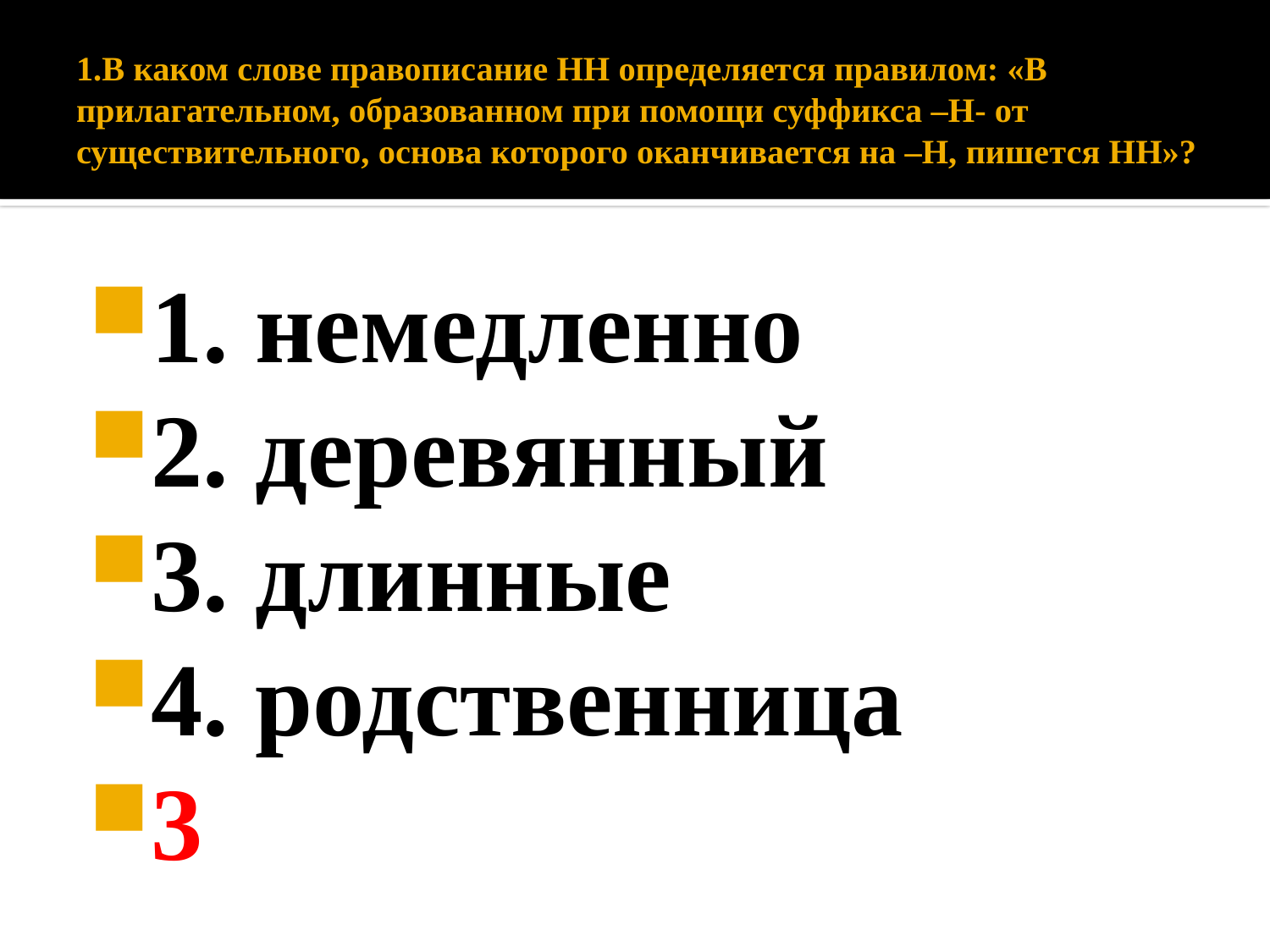

# 1.В каком слове правописание НН определяется правилом: «В прилагательном, образованном при помощи суффикса –Н- от существительного, основа которого оканчивается на –Н, пишется НН»?
1. немедленно
2. деревянный
3. длинные
4. родственница
3